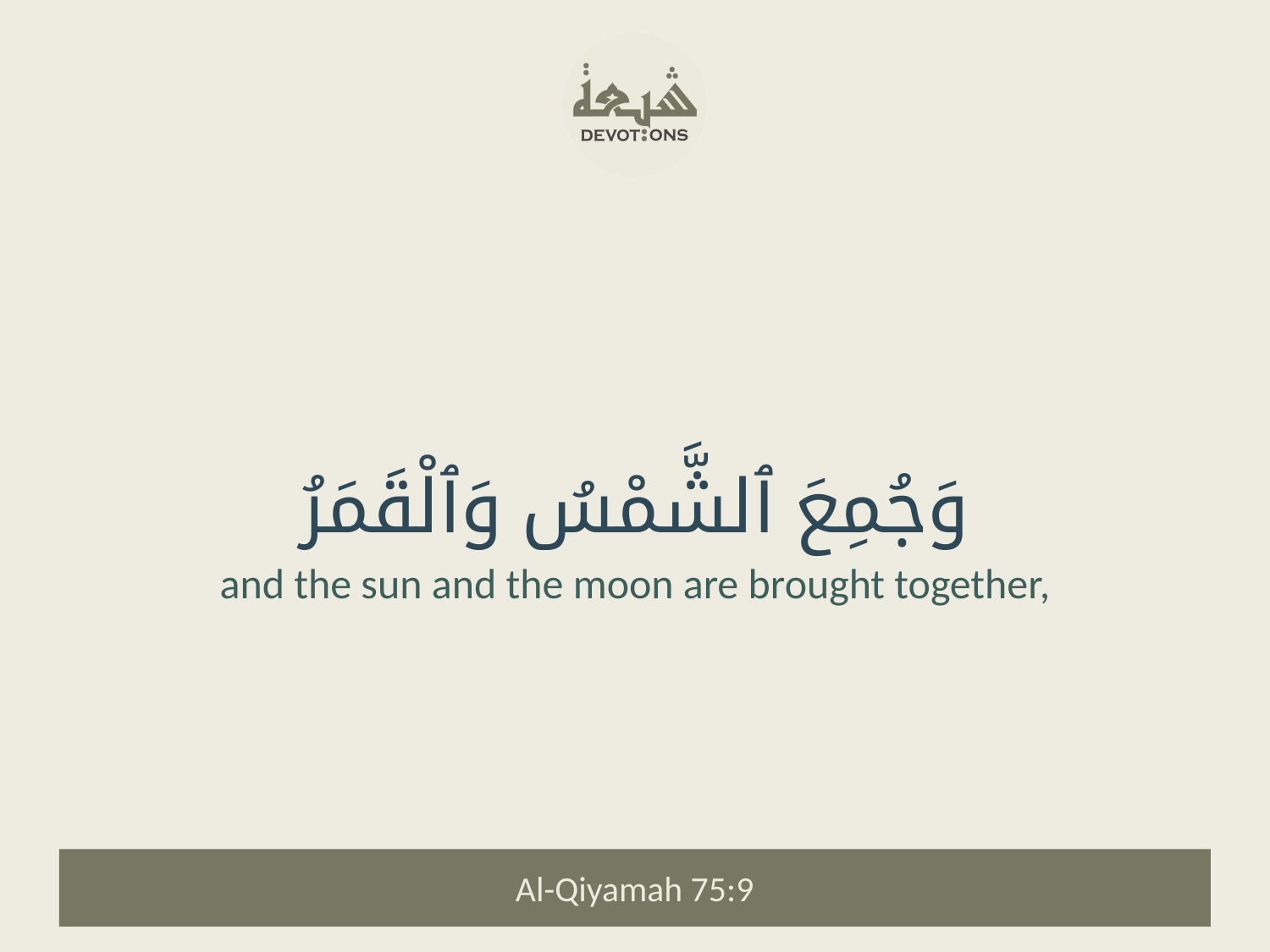

وَجُمِعَ ٱلشَّمْسُ وَٱلْقَمَرُ
and the sun and the moon are brought together,
Al-Qiyamah 75:9